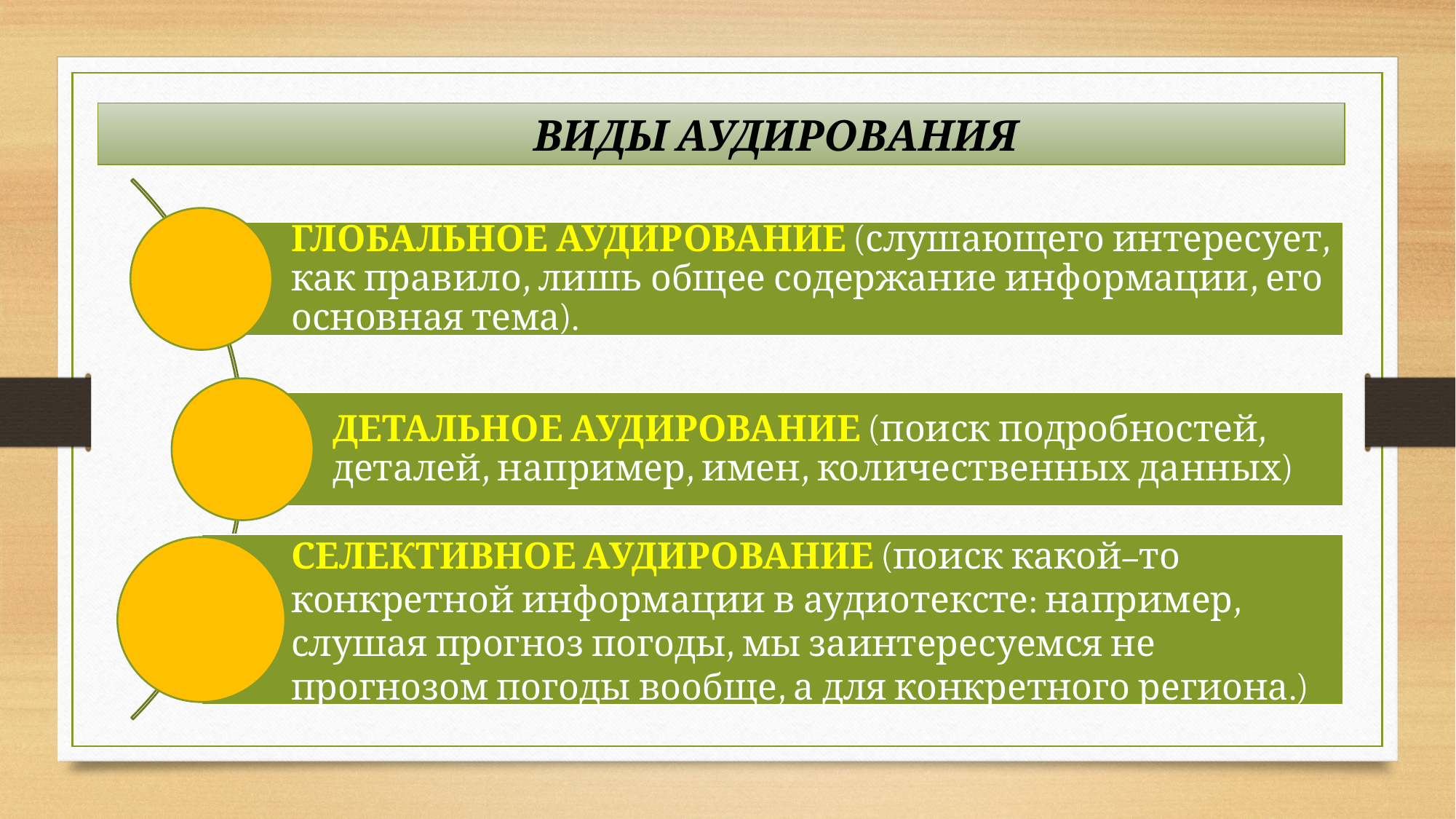

ВИДЫ АУДИРОВАНИЯ
ГЛОБАЛЬНОЕ АУДИРОВАНИЕ (слушающего интересует, как правило, лишь общее содержание информации, его основная тема).
ДЕТАЛЬНОЕ АУДИРОВАНИЕ (поиск подробностей, деталей, например, имен, количественных данных)
СЕЛЕКТИВНОЕ АУДИРОВАНИЕ (поиск какой–то конкретной информации в аудиотексте: например, слушая прогноз погоды, мы заинтересуемся не прогнозом погоды вообще, а для конкретного региона.)